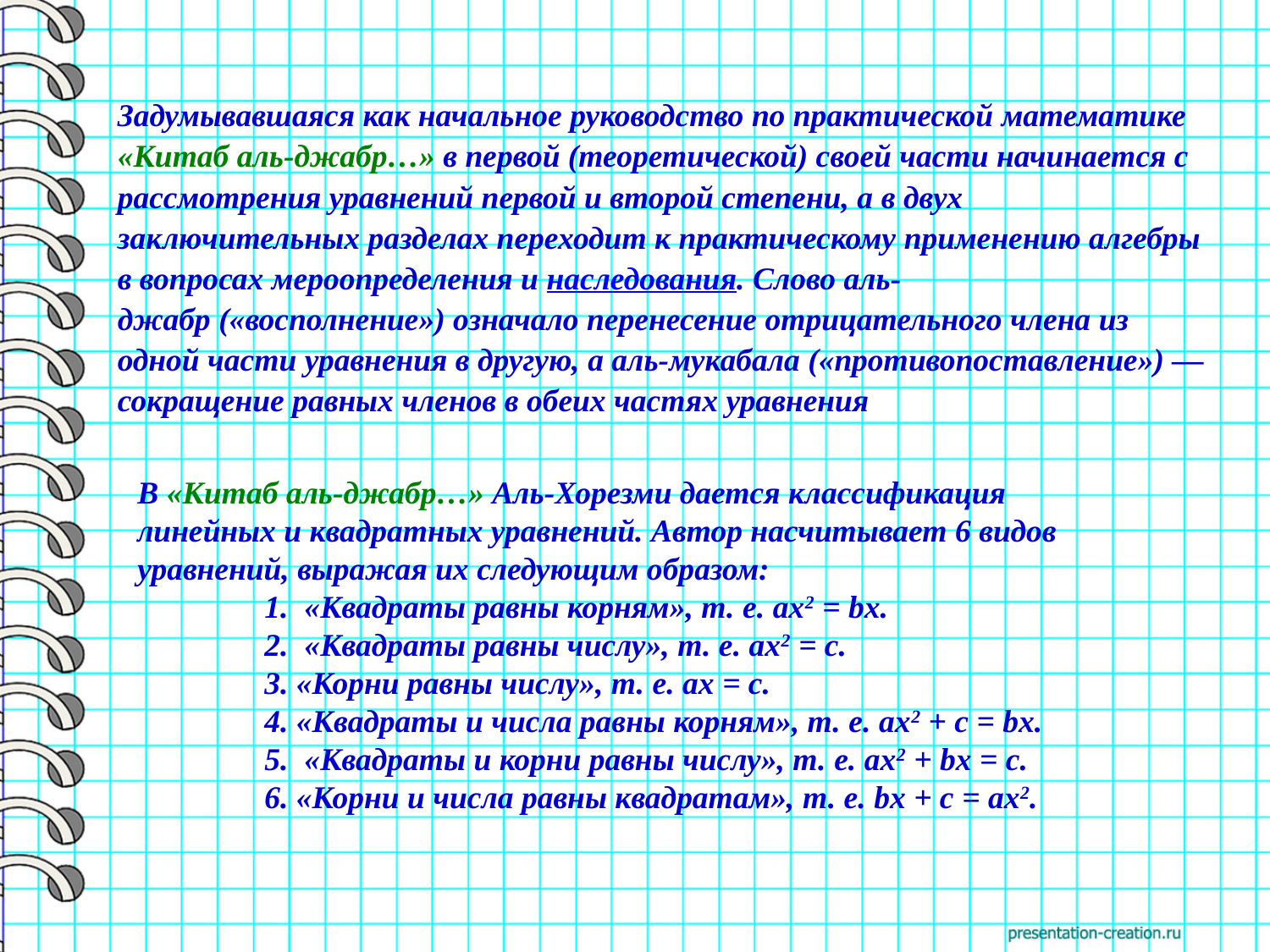

Задумывавшаяся как начальное руководство по практической математике «Китаб аль-джабр…» в первой (теоретической) своей части начинается с рассмотрения уравнений первой и второй степени, а в двух заключительных разделах переходит к практическому применению алгебры в вопросах мероопределения и наследования. Слово аль-джабр («восполнение») означало перенесение отрицательного члена из одной части уравнения в другую, а аль-мукабала («противопоставление») — сокращение равных членов в обеих частях уравнения
В «Китаб аль-джабр…» Аль-Хорезми дается классификация линейных и квадратных уравнений. Автор насчитывает 6 видов уравнений, выражая их следующим образом:
	1.  «Квадраты равны корням», т. е. ах2 = bх.
	2.  «Квадраты равны числу», т. е. ах2 = с.
	3. «Корни равны числу», т. е. ах = с.
	4. «Квадраты и числа равны корням», т. е. ах2 + с = bх.
	5.  «Квадраты и корни равны числу», т. е. ах2 + bх = с.
	6. «Корни и числа равны квадратам», т. е. bх + с = ах2.